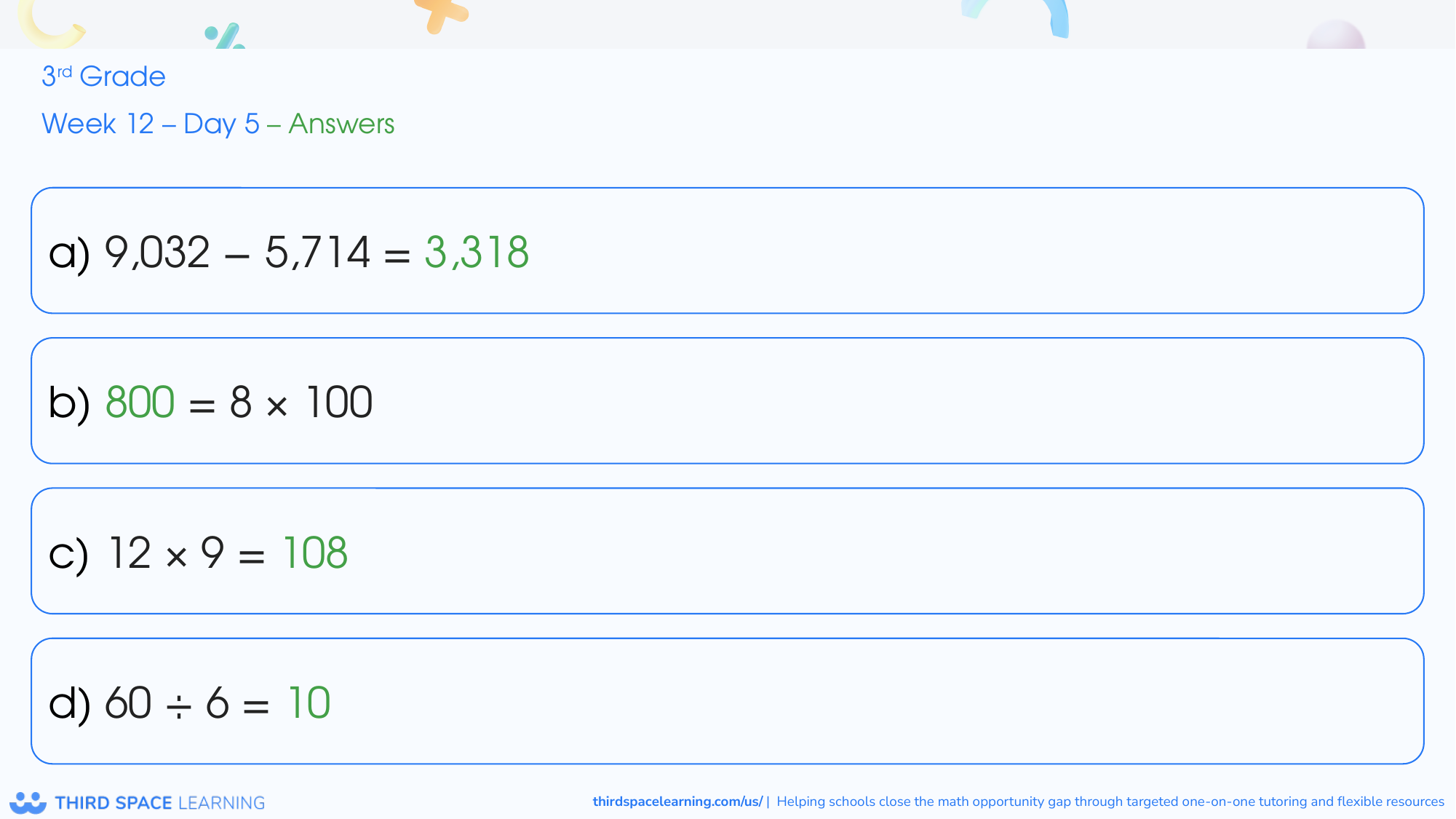

3rd Grade
Week 12 – Day 5 – Answers
9,032 − 5,714 = 3,318
800 = 8 × 100
12 × 9 = 108
60 ÷ 6 = 10